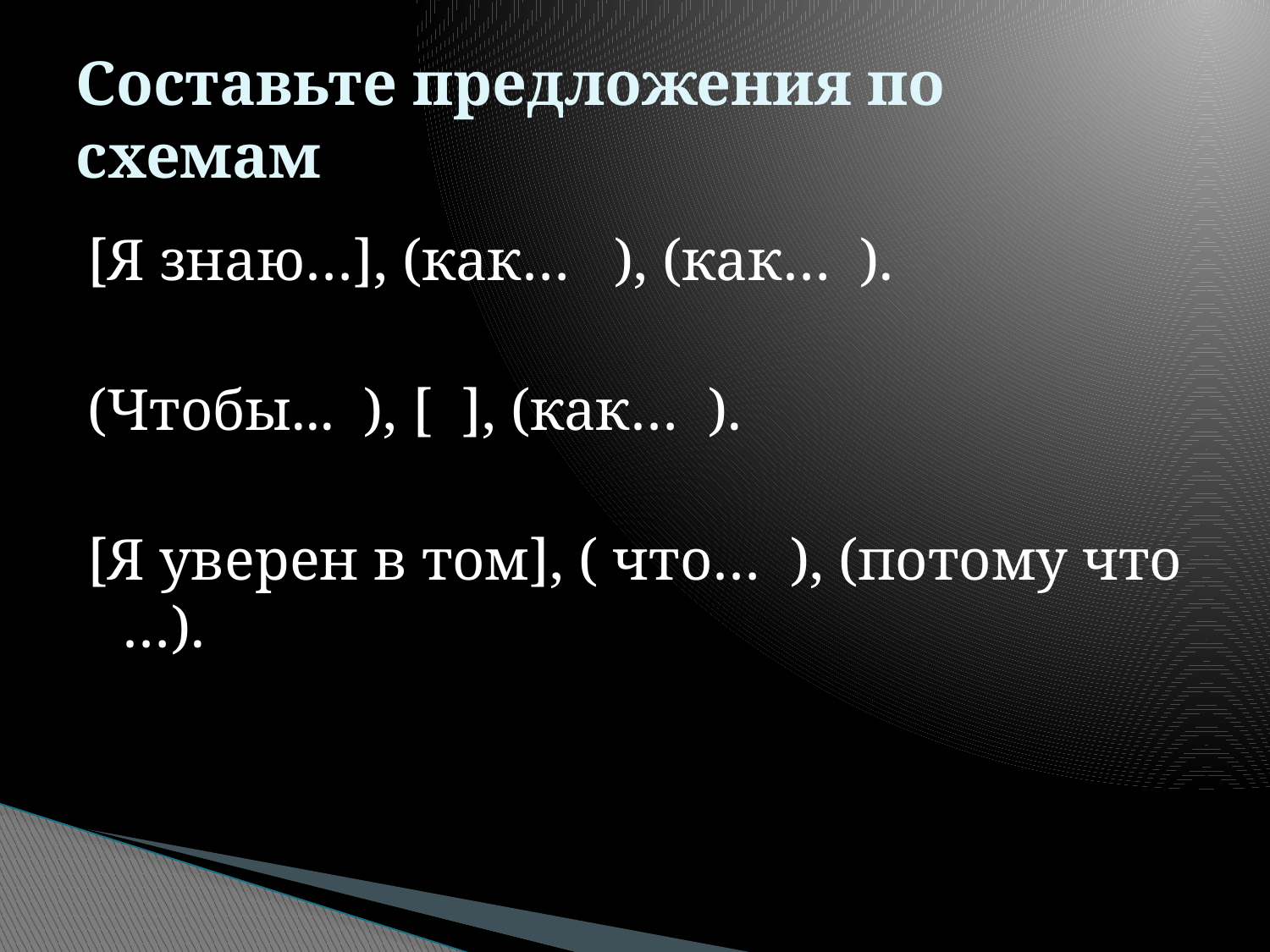

# Составьте предложения по схемам
[Я знаю…], (как…   ), (как…  ).

(Чтобы...  ), [  ], (как…  ).

[Я уверен в том], ( что…  ), (потому что …).